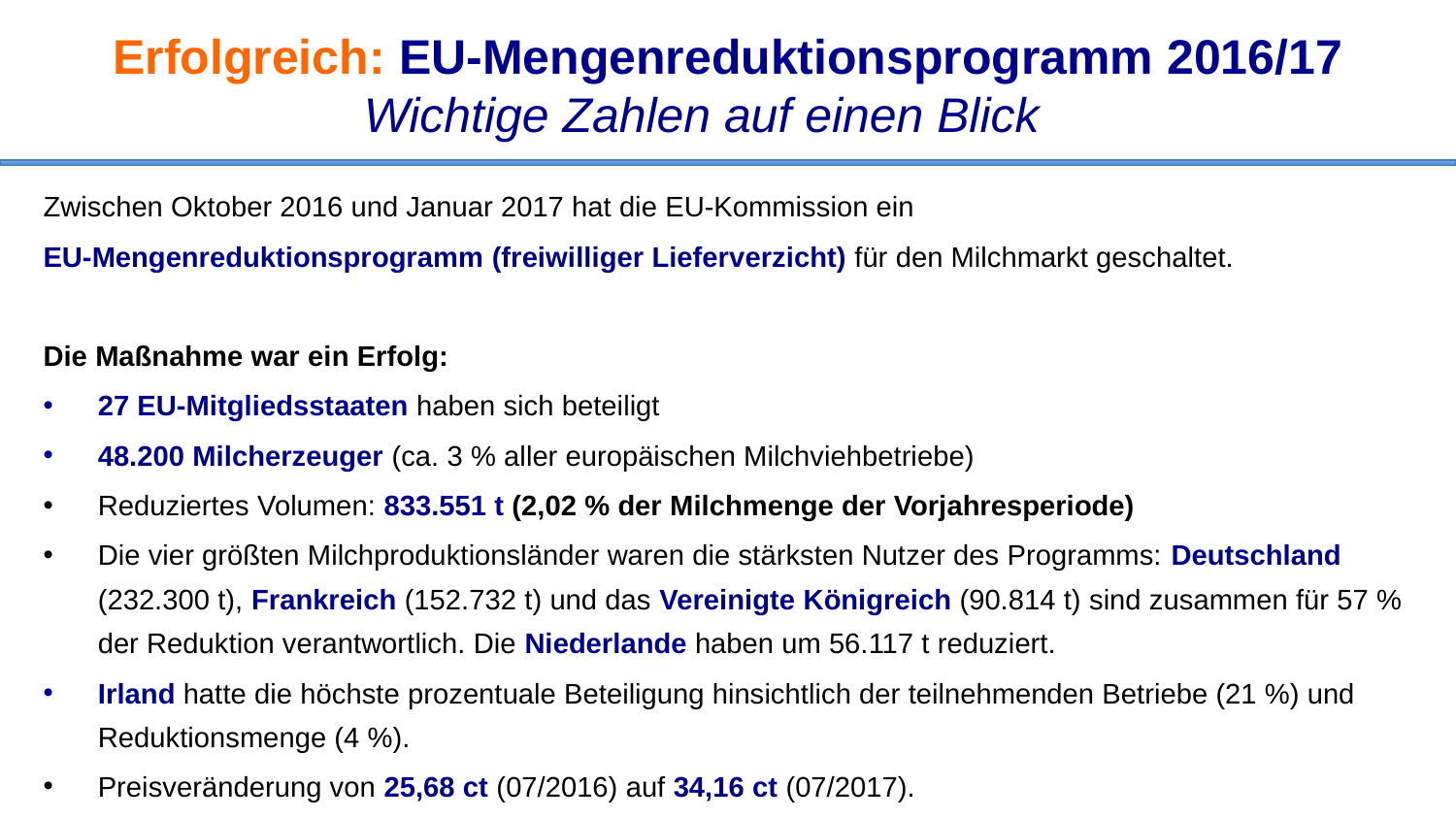

Erfolgreich: EU-Mengenreduktionsprogramm 2016/17
Wichtige Zahlen auf einen Blick

Zwischen Oktober 2016 und Januar 2017 hat die EU-Kommission ein
EU-Mengenreduktionsprogramm (freiwilliger Lieferverzicht) für den Milchmarkt geschaltet.

Die Maßnahme war ein Erfolg:
27 EU-Mitgliedsstaaten haben sich beteiligt
48.200 Milcherzeuger (ca. 3 % aller europäischen Milchviehbetriebe)
Reduziertes Volumen: 833.551 t (2,02 % der Milchmenge der Vorjahresperiode)
Die vier größten Milchproduktionsländer waren die stärksten Nutzer des Programms: Deutschland (232.300 t), Frankreich (152.732 t) und das Vereinigte Königreich (90.814 t) sind zusammen für 57 % der Reduktion verantwortlich. Die Niederlande haben um 56.117 t reduziert.
Irland hatte die höchste prozentuale Beteiligung hinsichtlich der teilnehmenden Betriebe (21 %) und Reduktionsmenge (4 %).
Preisveränderung von 25,68 ct (07/2016) auf 34,16 ct (07/2017).